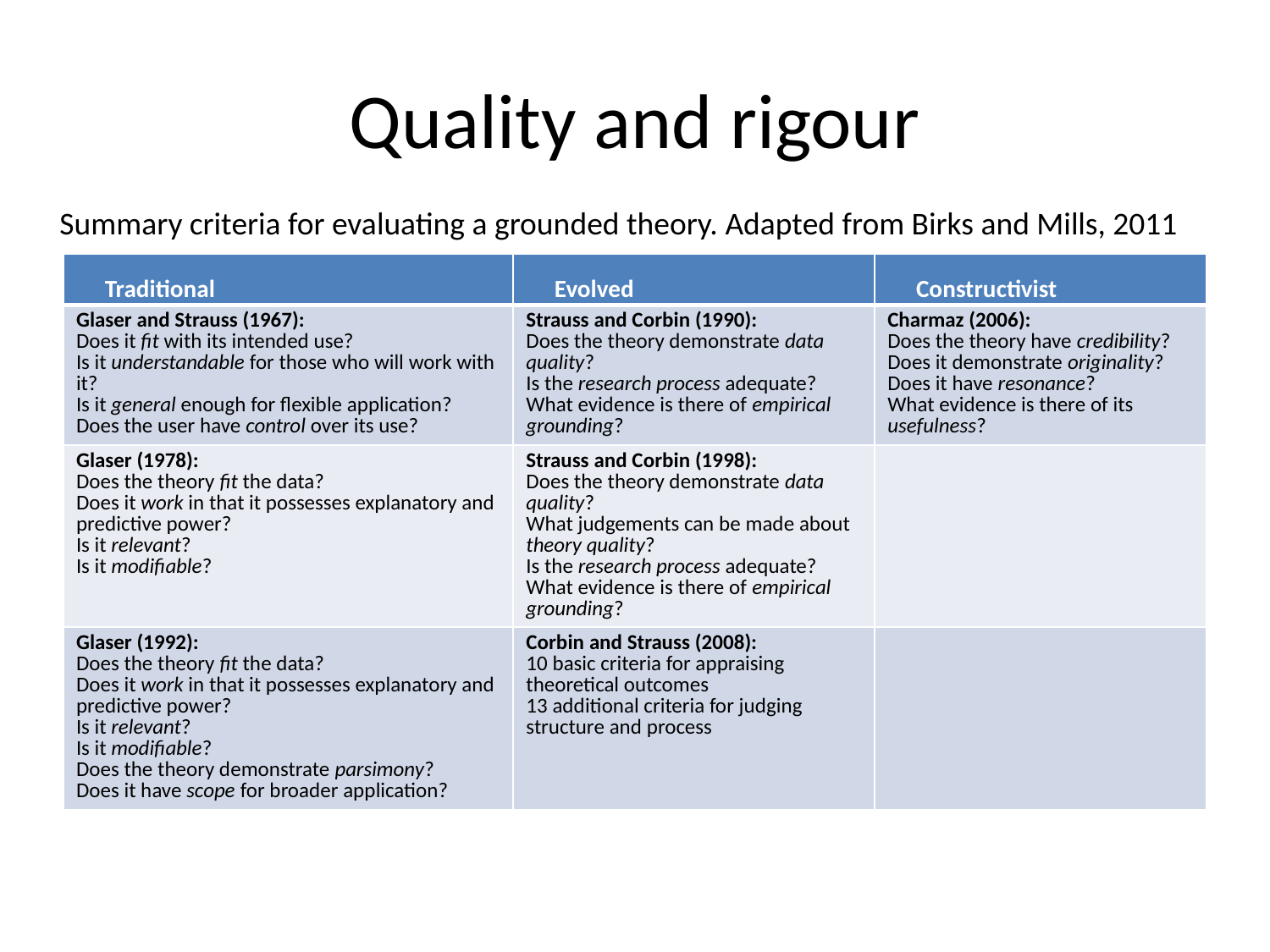

# Quality and rigour
Summary criteria for evaluating a grounded theory. Adapted from Birks and Mills, 2011
| Traditional | Evolved | Constructivist |
| --- | --- | --- |
| Glaser and Strauss (1967): Does it fit with its intended use? Is it understandable for those who will work with it? Is it general enough for flexible application? Does the user have control over its use? | Strauss and Corbin (1990): Does the theory demonstrate data quality? Is the research process adequate? What evidence is there of empirical grounding? | Charmaz (2006): Does the theory have credibility? Does it demonstrate originality? Does it have resonance? What evidence is there of its usefulness? |
| Glaser (1978): Does the theory fit the data? Does it work in that it possesses explanatory and predictive power? Is it relevant? Is it modifiable? | Strauss and Corbin (1998): Does the theory demonstrate data quality? What judgements can be made about theory quality? Is the research process adequate? What evidence is there of empirical grounding? |  |
| Glaser (1992): Does the theory fit the data? Does it work in that it possesses explanatory and predictive power? Is it relevant? Is it modifiable? Does the theory demonstrate parsimony? Does it have scope for broader application? | Corbin and Strauss (2008): 10 basic criteria for appraising theoretical outcomes 13 additional criteria for judging structure and process |  |